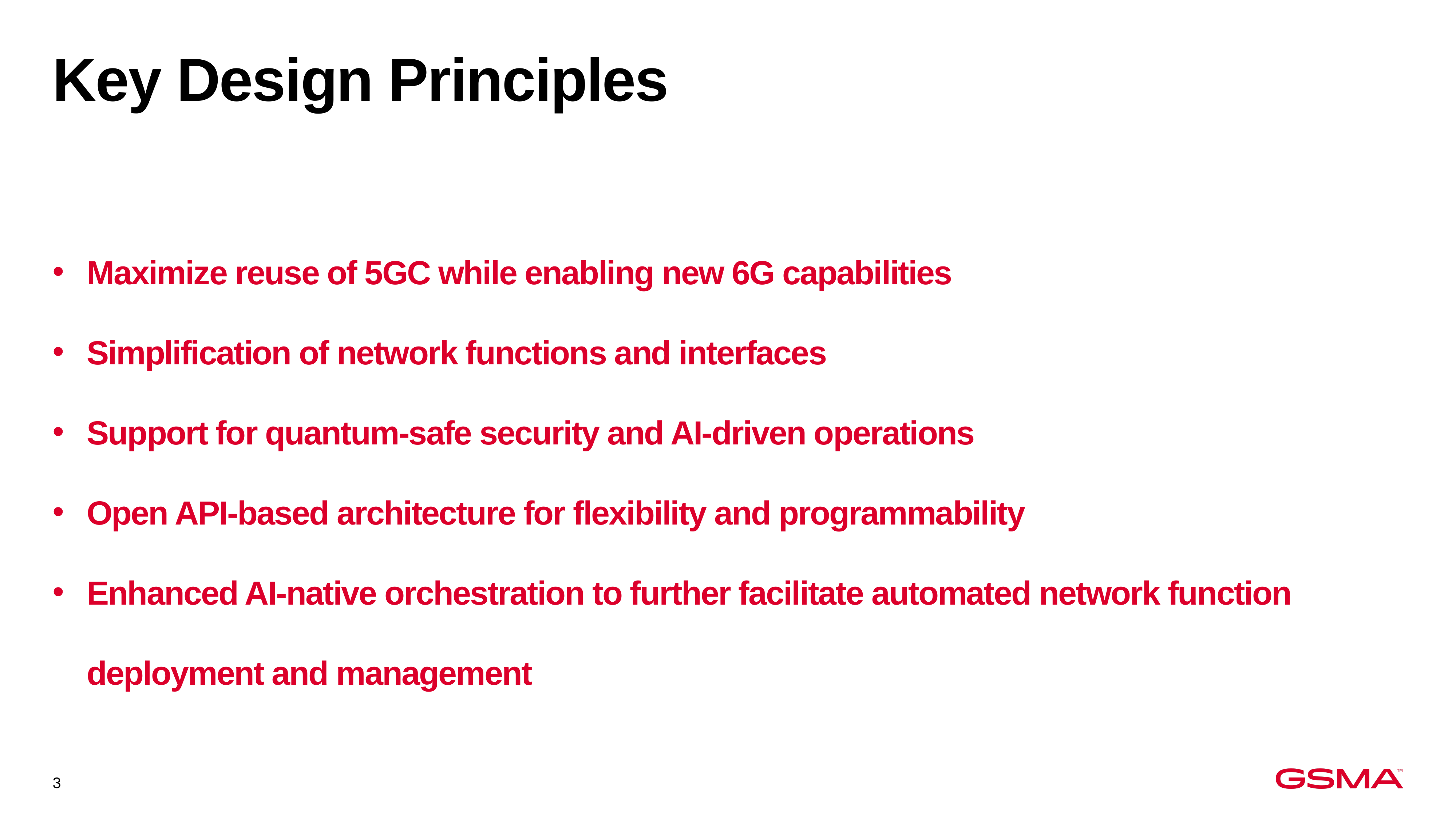

# Key Design Principles
Maximize reuse of 5GC while enabling new 6G capabilities
Simplification of network functions and interfaces
Support for quantum-safe security and AI-driven operations
Open API-based architecture for flexibility and programmability
Enhanced AI-native orchestration to further facilitate automated network function deployment and management

3